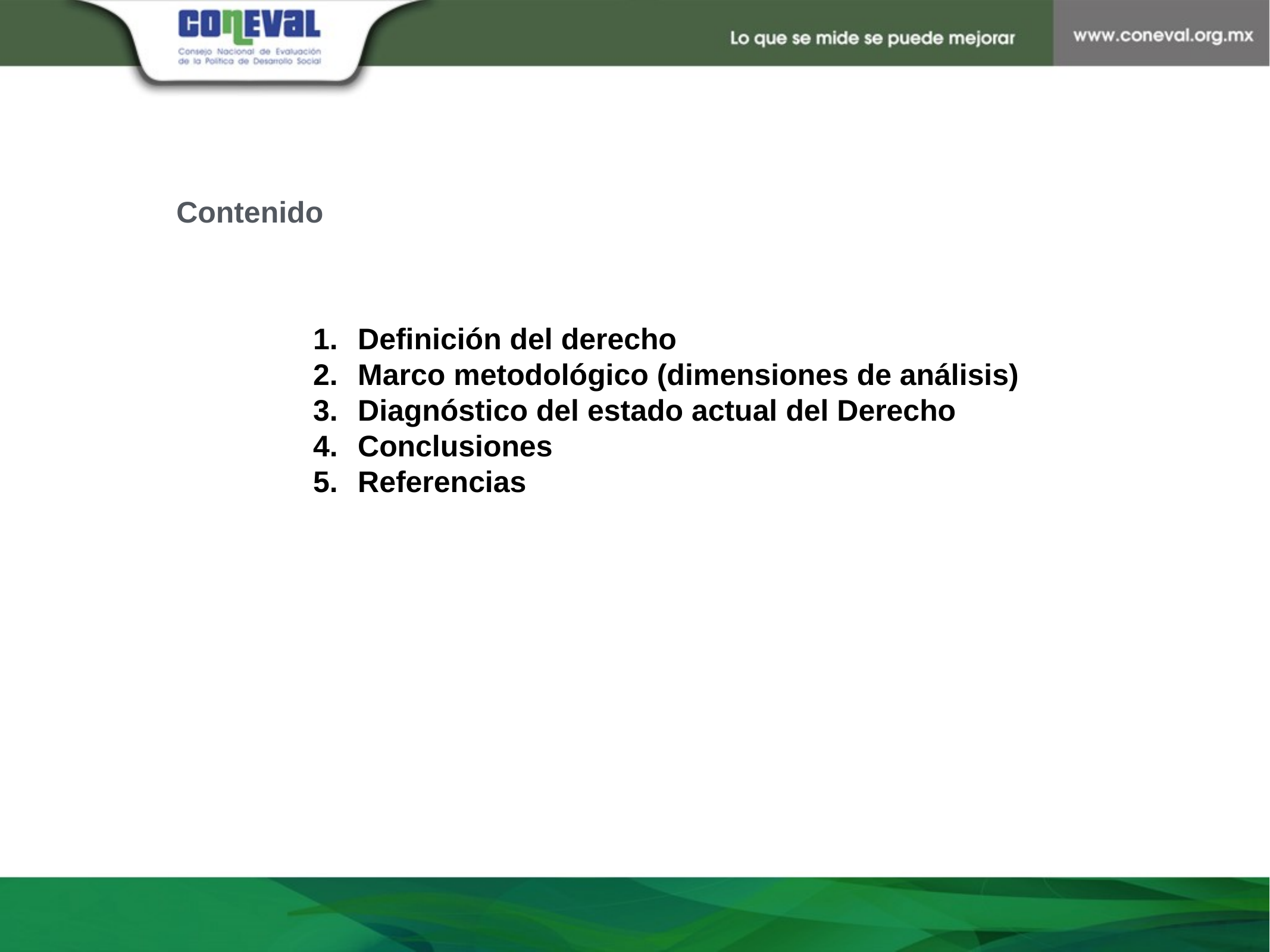

Contenido
Definición del derecho
Marco metodológico (dimensiones de análisis)
Diagnóstico del estado actual del Derecho
Conclusiones
Referencias